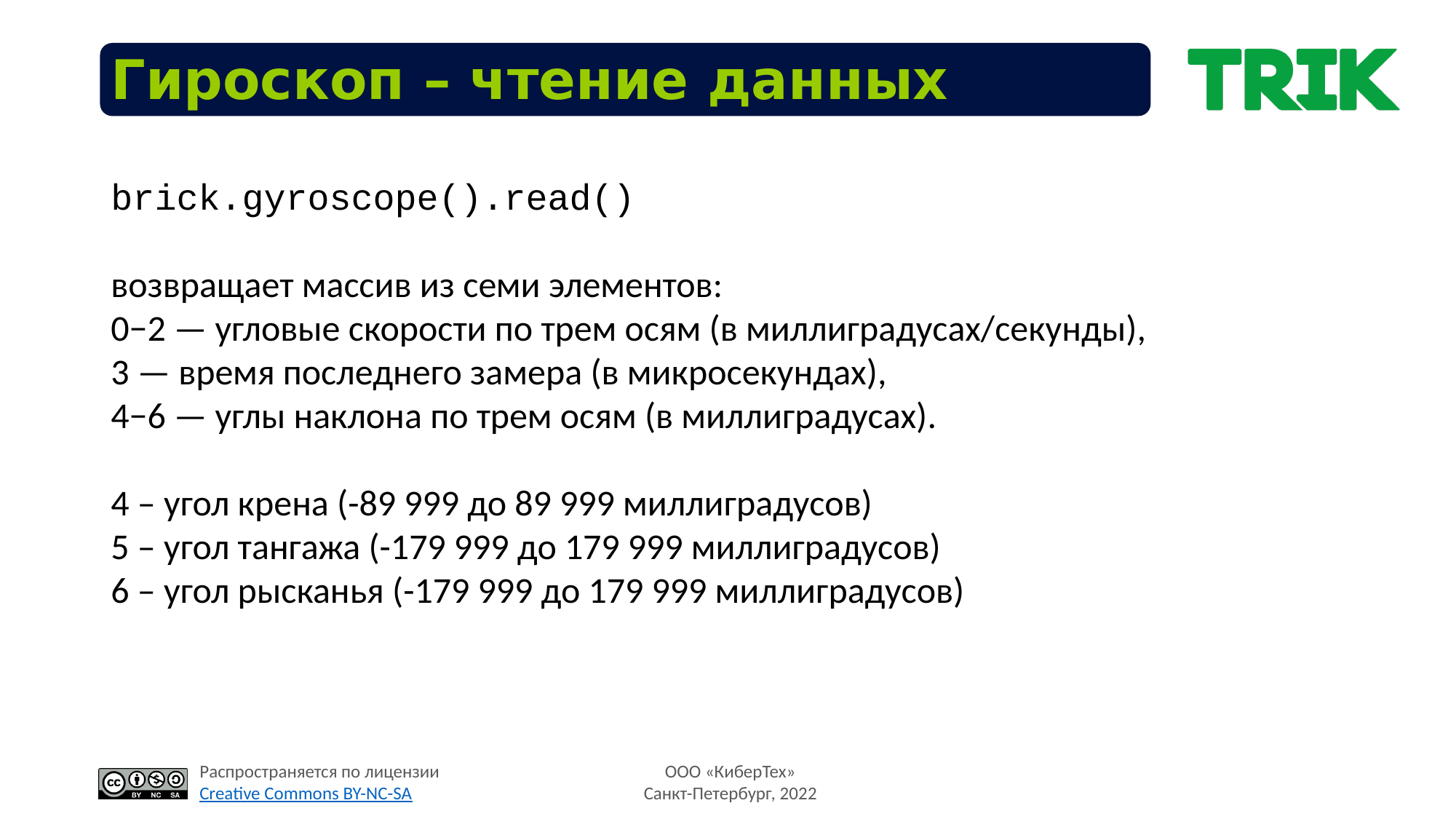

# Гироскоп – чтение данных
brick.gyroscope().read()
возвращает массив из семи элементов:
0−2 — угловые скорости по трем осям (в миллиградусах/секунды),
3 — время последнего замера (в микросекундах),
4−6 — углы наклона по трем осям (в миллиградусах).

4 – угол крена (-89 999 до 89 999 миллиградусов)
5 – угол тангажа (-179 999 до 179 999 миллиградусов)
6 – угол рысканья (-179 999 до 179 999 миллиградусов)